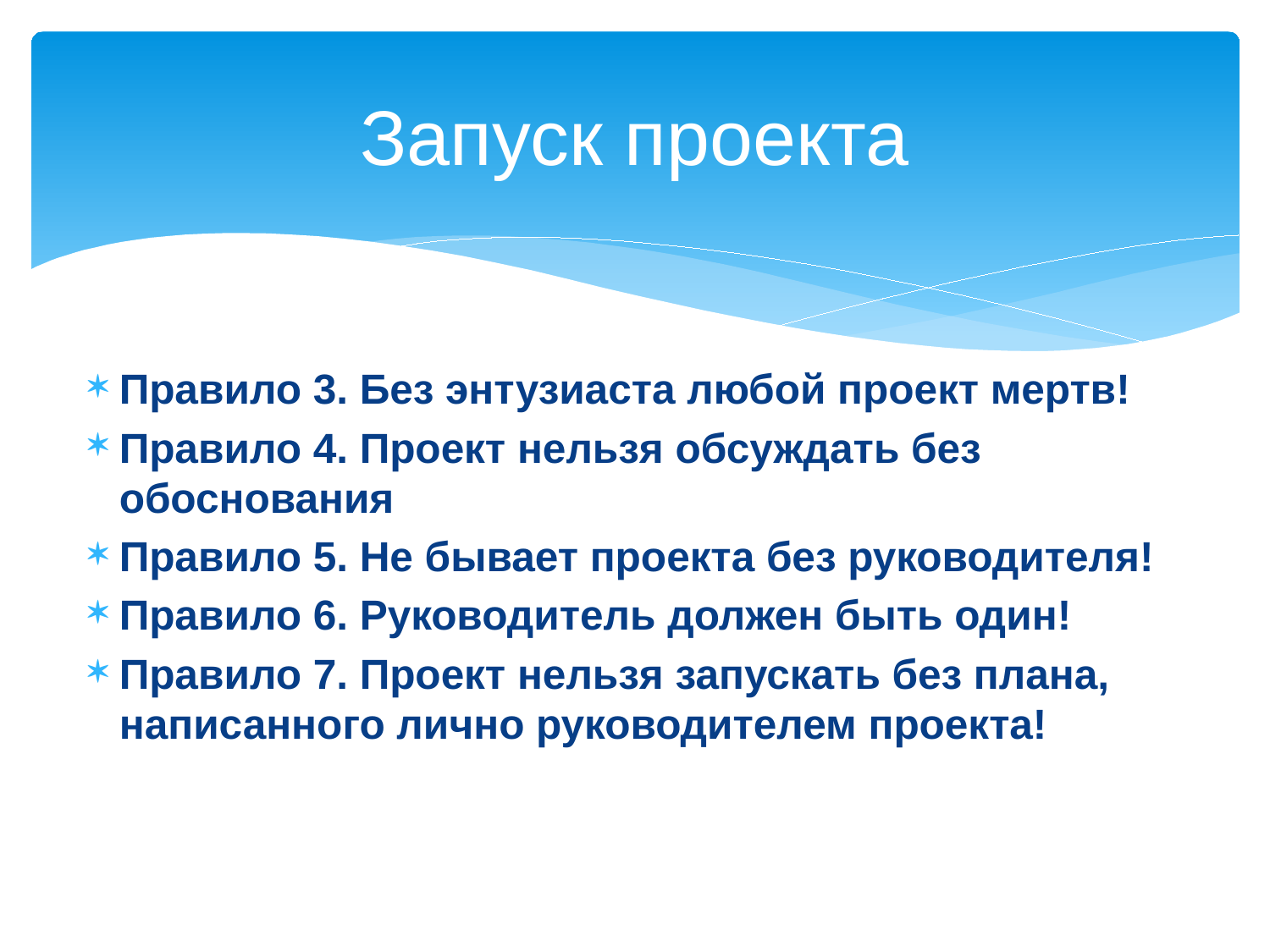

# Запуск проекта
Правило 3. Без энтузиаста любой проект мертв!
Правило 4. Проект нельзя обсуждать без обоснования
Правило 5. Не бывает проекта без руководителя!
Правило 6. Руководитель должен быть один!
Правило 7. Проект нельзя запускать без плана, написанного лично руководителем проекта!